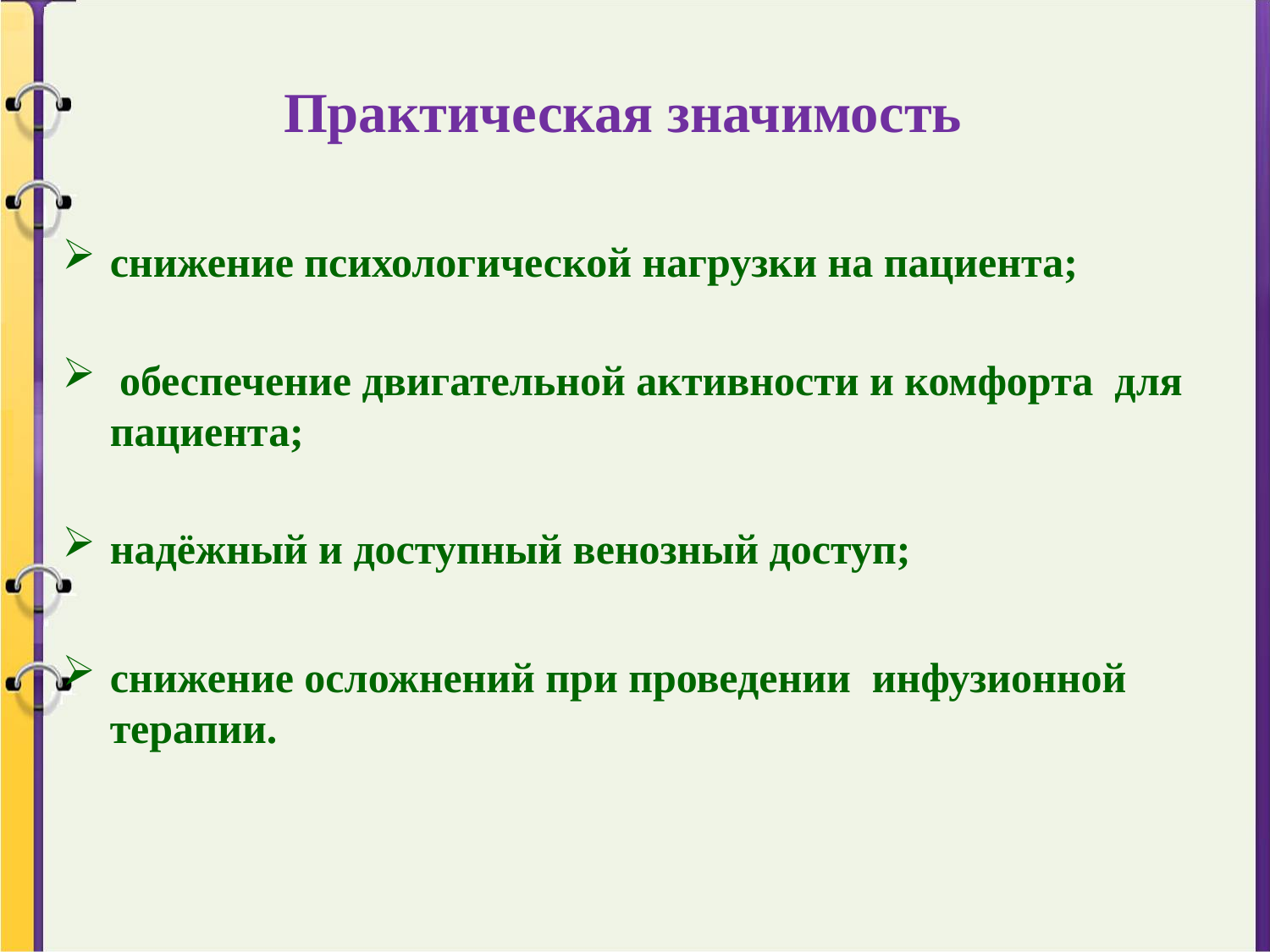

Практическая значимость
снижение психологической нагрузки на пациента;

 обеспечение двигательной активности и комфорта  для пациента;

надёжный и доступный венозный доступ;

снижение осложнений при проведении  инфузионной терапии.